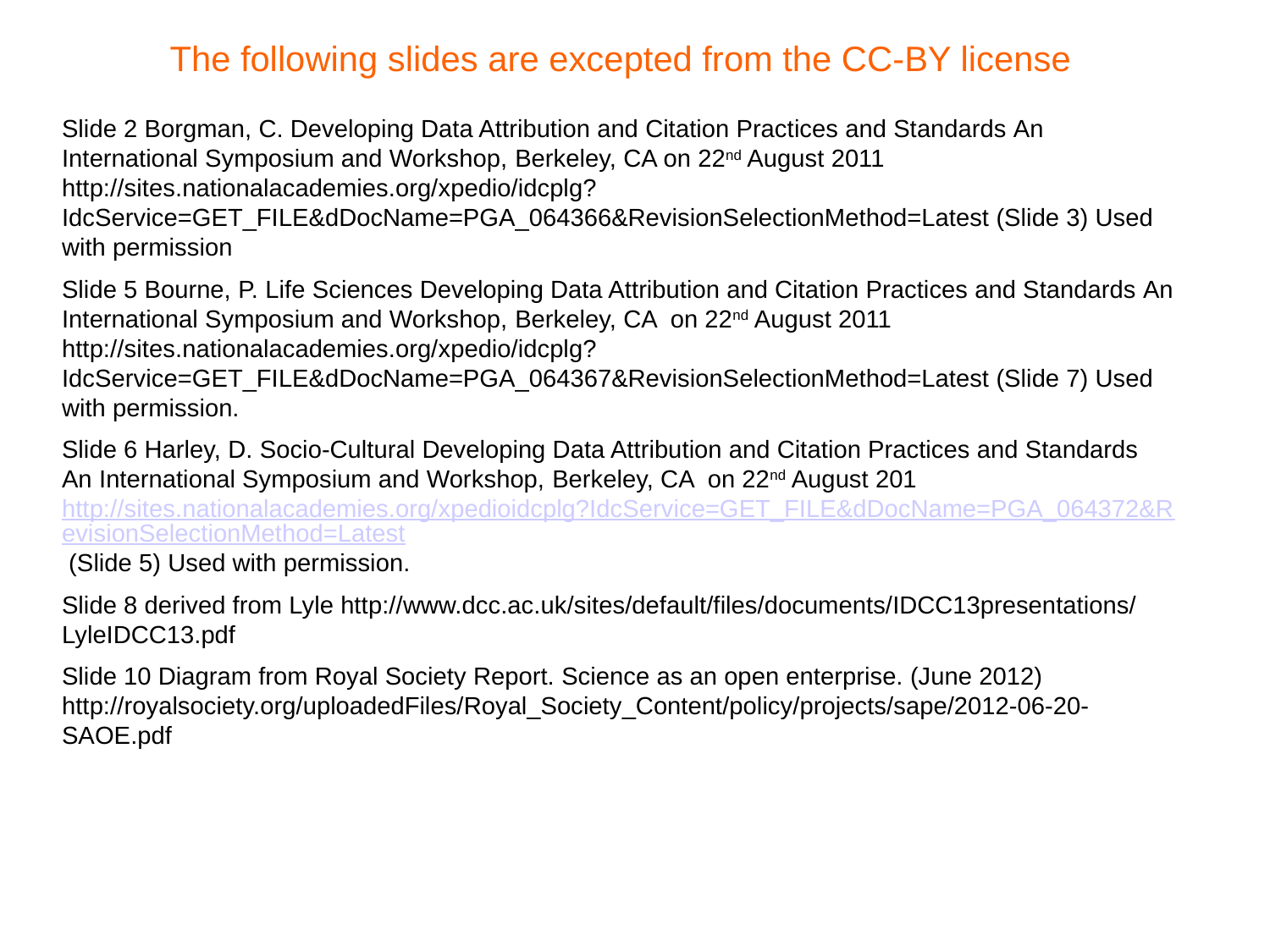

The following slides are excepted from the CC-BY license
Slide 2 Borgman, C. Developing Data Attribution and Citation Practices and Standards An International Symposium and Workshop, Berkeley, CA on 22nd August 2011 http://sites.nationalacademies.org/xpedio/idcplg?IdcService=GET_FILE&dDocName=PGA_064366&RevisionSelectionMethod=Latest (Slide 3) Used with permission
Slide 5 Bourne, P. Life Sciences Developing Data Attribution and Citation Practices and Standards An International Symposium and Workshop, Berkeley, CA  on 22nd August 2011 http://sites.nationalacademies.org/xpedio/idcplg?IdcService=GET_FILE&dDocName=PGA_064367&RevisionSelectionMethod=Latest (Slide 7) Used with permission.
Slide 6 Harley, D. Socio-Cultural Developing Data Attribution and Citation Practices and Standards  An International Symposium and Workshop, Berkeley, CA  on 22nd August 201http://sites.nationalacademies.org/xpedioidcplg?IdcService=GET_FILE&dDocName=PGA_064372&RevisionSelectionMethod=Latest (Slide 5) Used with permission.
Slide 8 derived from Lyle http://www.dcc.ac.uk/sites/default/files/documents/IDCC13presentations/LyleIDCC13.pdf
Slide 10 Diagram from Royal Society Report. Science as an open enterprise. (June 2012) http://royalsociety.org/uploadedFiles/Royal_Society_Content/policy/projects/sape/2012-06-20-SAOE.pdf